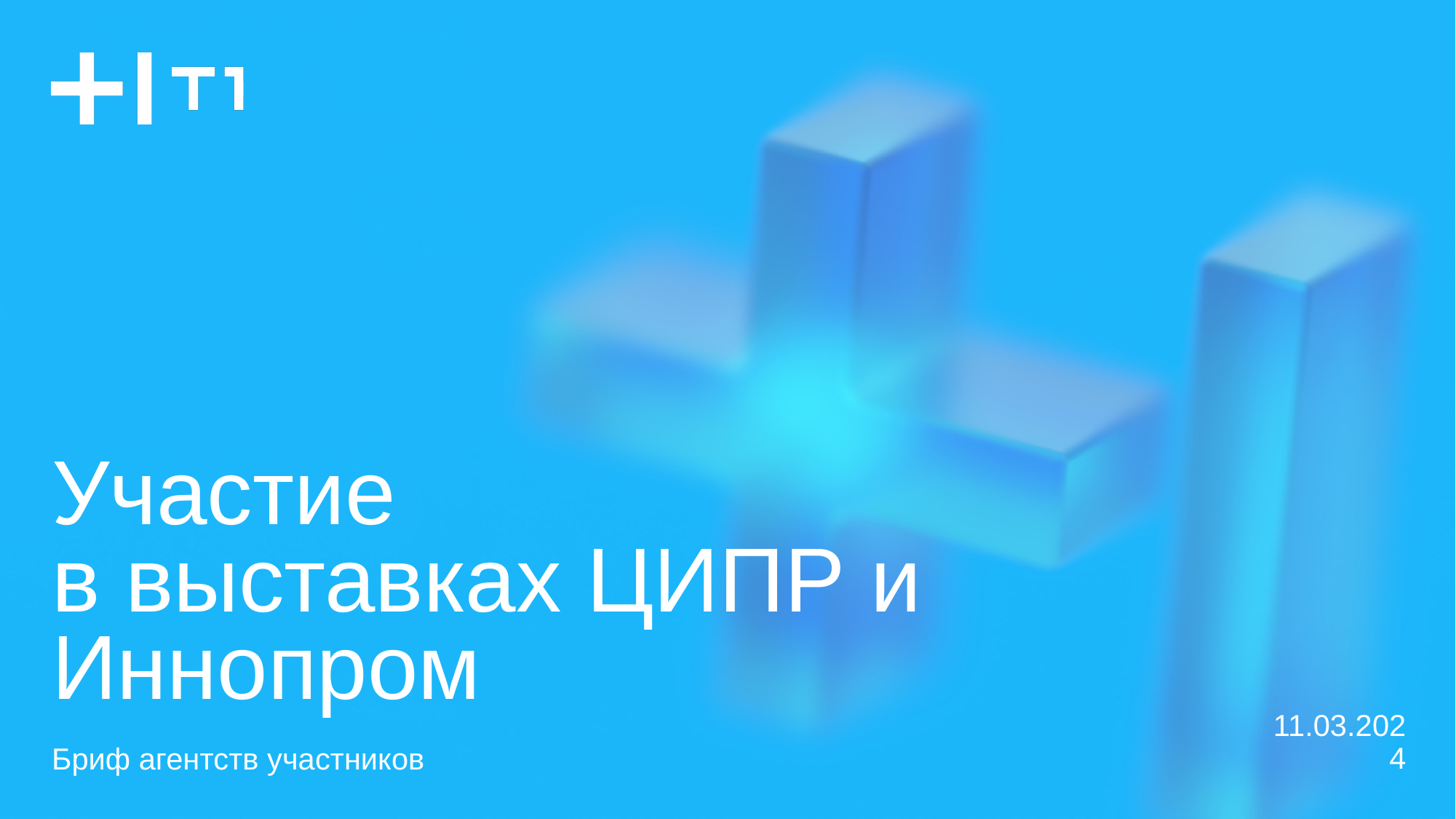

# Участие в выставках ЦИПР и Иннопром
Бриф агентств участников
11.03.2024